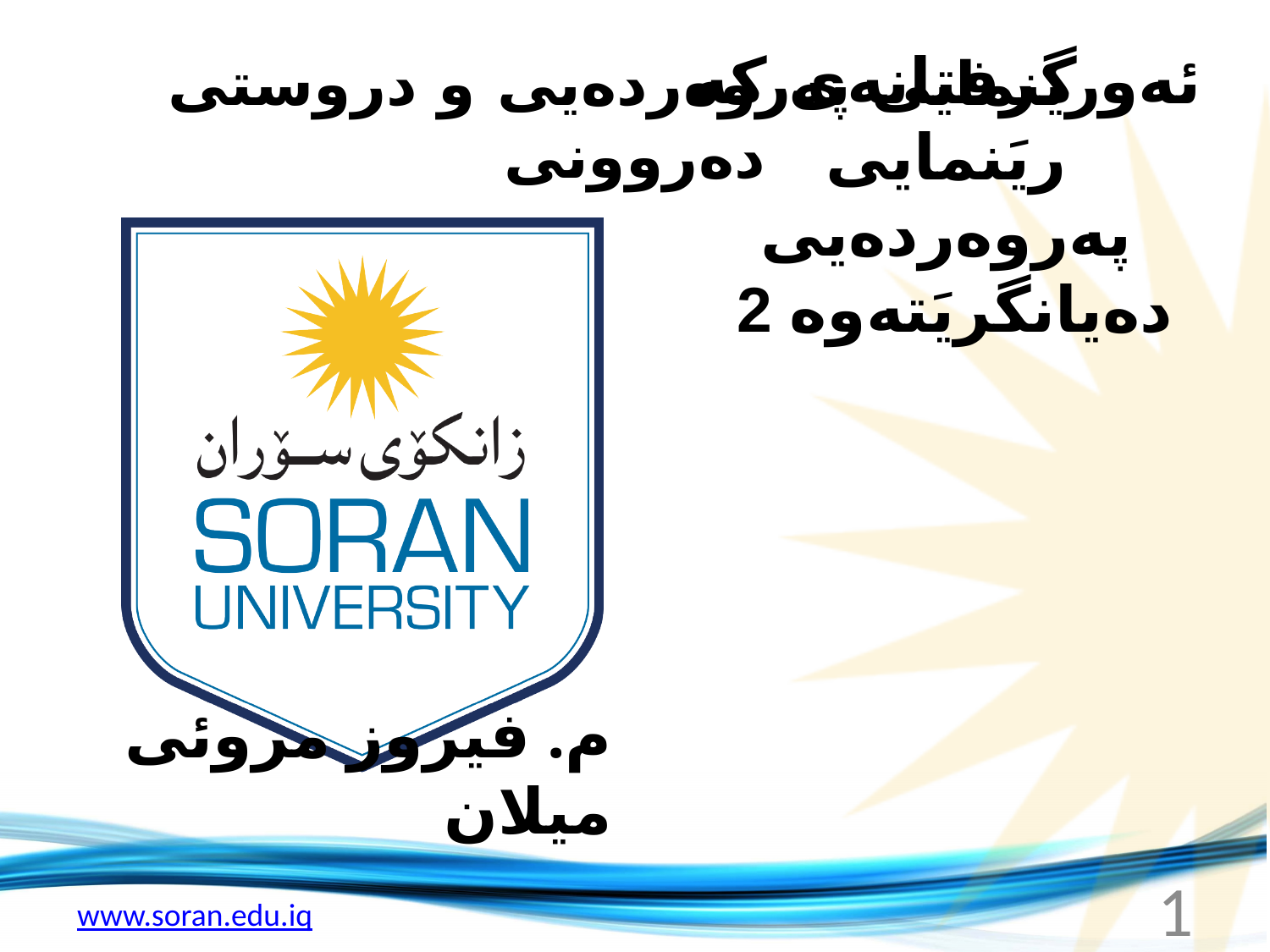

# رينمايى په‌روه‌رده‌يى و دروستى ده‌روونى
ئه‌و گرفتانه‌ى كه‌ ريَنمايى په‌روه‌رده‌يى ده‌يانگريَته‌وه‌ 2

م. فیروز مروئی میلان
1